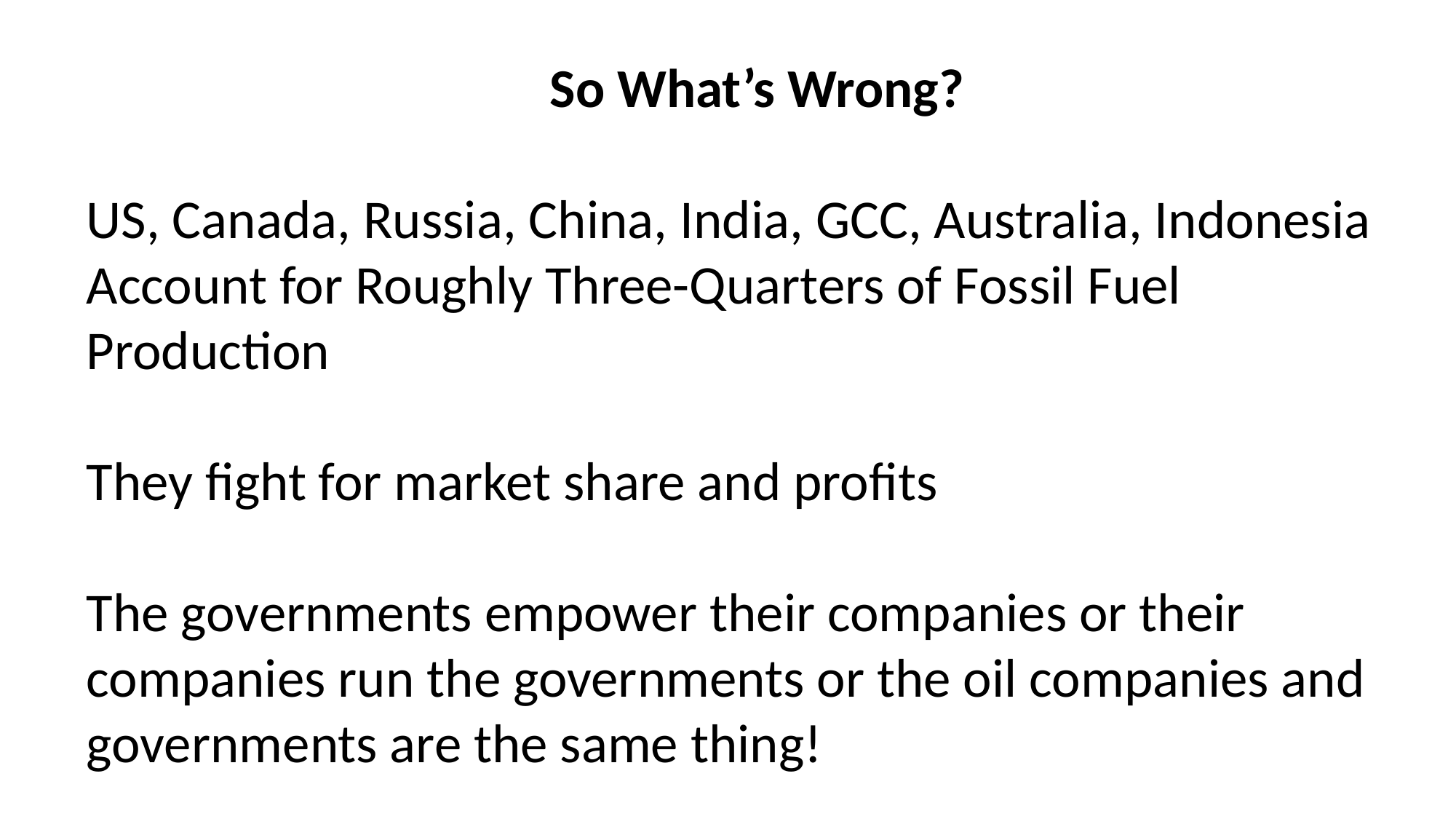

So What’s Wrong?

US, Canada, Russia, China, India, GCC, Australia, Indonesia
Account for Roughly Three-Quarters of Fossil Fuel Production

They fight for market share and profits

The governments empower their companies or their companies run the governments or the oil companies and governments are the same thing!